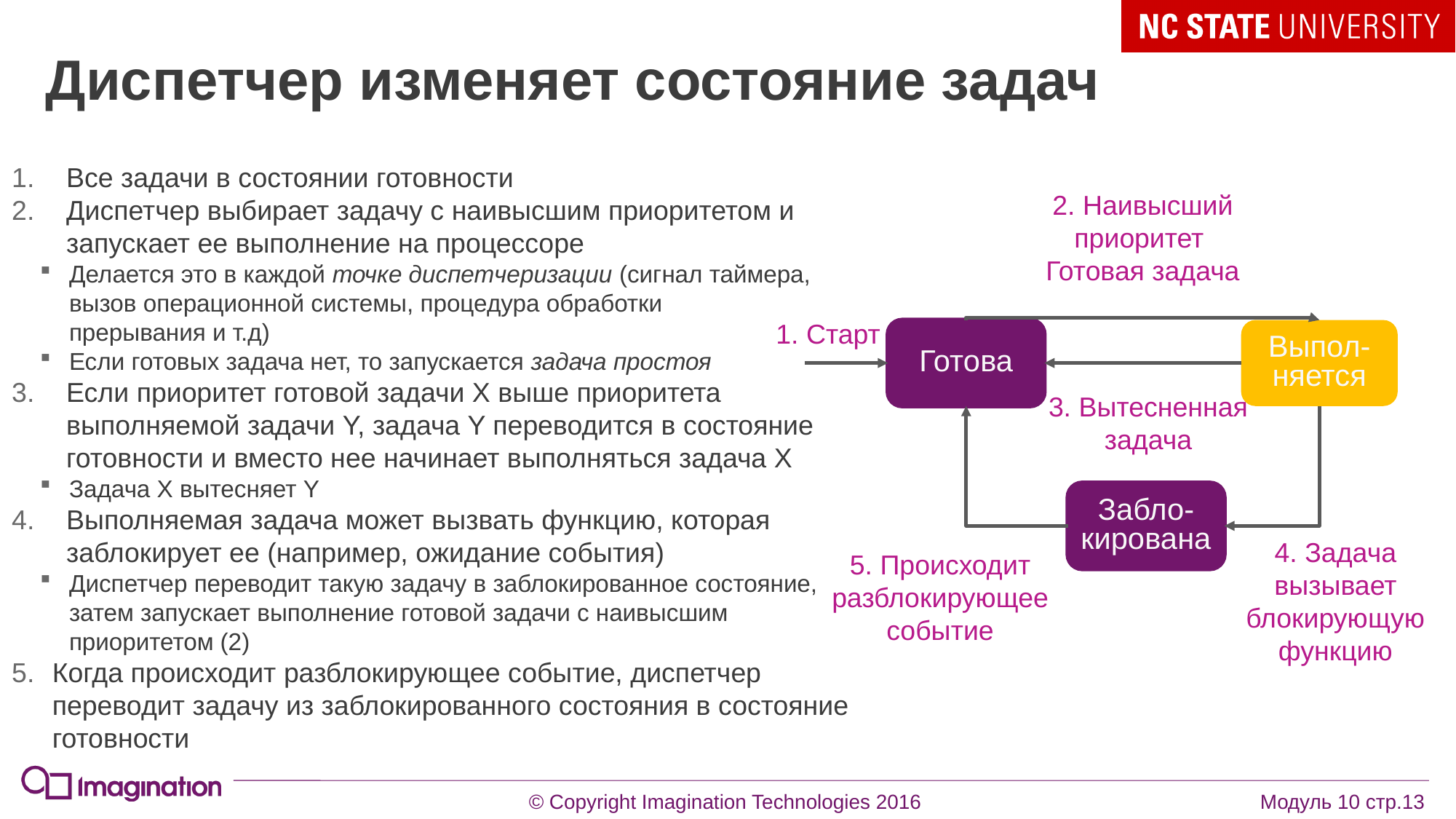

# Диспетчер изменяет состояние задач

Все задачи в состоянии готовности
Диспетчер выбирает задачу с наивысшим приоритетом и запускает ее выполнение на процессоре
Делается это в каждой точке диспетчеризации (сигнал таймера, вызов операционной системы, процедура обработки
прерывания и т.д)
Если готовых задача нет, то запускается задача простоя
Если приоритет готовой задачи X выше приоритета выполняемой задачи Y, задача Y переводится в состояние готовности и вместо нее начинает выполняться задача X
Задача X вытесняет Y
Выполняемая задача может вызвать функцию, которая заблокирует ее (например, ожидание события)
Диспетчер переводит такую задачу в заблокированное состояние, затем запускает выполнение готовой задачи с наивысшим приоритетом (2)
Когда происходит разблокирующее событие, диспетчер переводит задачу из заблокированного состояния в состояние готовности

2. Наивысший приоритет
Готовая задача
1. Старт
Выпол-няется
Готова
3. Вытесненная задача
Забло-кирована
4. Задача вызывает блокирующую функцию
5. Происходит разблокирующее событие